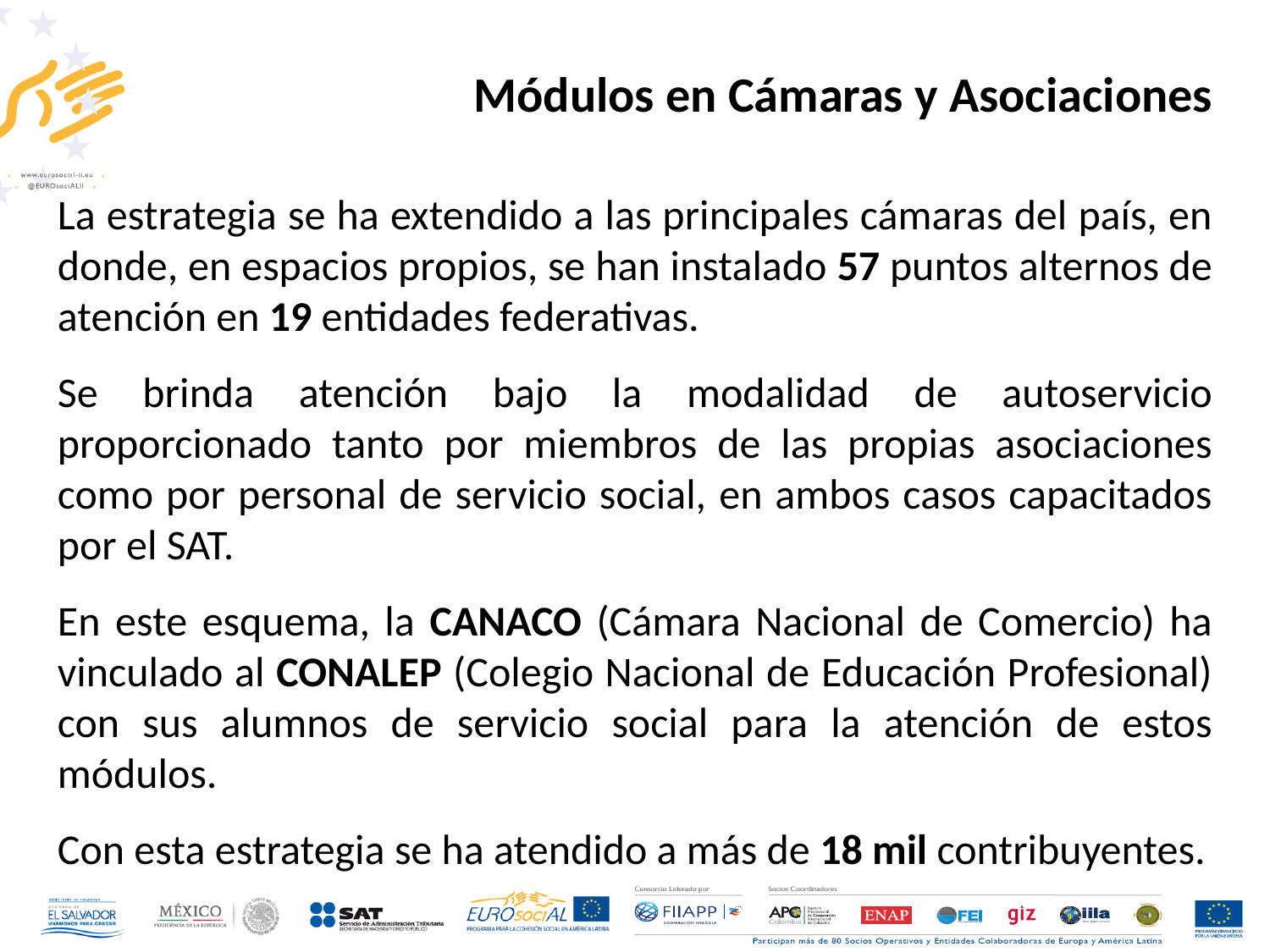

Módulos en Cámaras y Asociaciones
La estrategia se ha extendido a las principales cámaras del país, en donde, en espacios propios, se han instalado 57 puntos alternos de atención en 19 entidades federativas.

Se brinda atención bajo la modalidad de autoservicio proporcionado tanto por miembros de las propias asociaciones como por personal de servicio social, en ambos casos capacitados por el SAT.

En este esquema, la CANACO (Cámara Nacional de Comercio) ha vinculado al CONALEP (Colegio Nacional de Educación Profesional) con sus alumnos de servicio social para la atención de estos módulos.

Con esta estrategia se ha atendido a más de 18 mil contribuyentes.